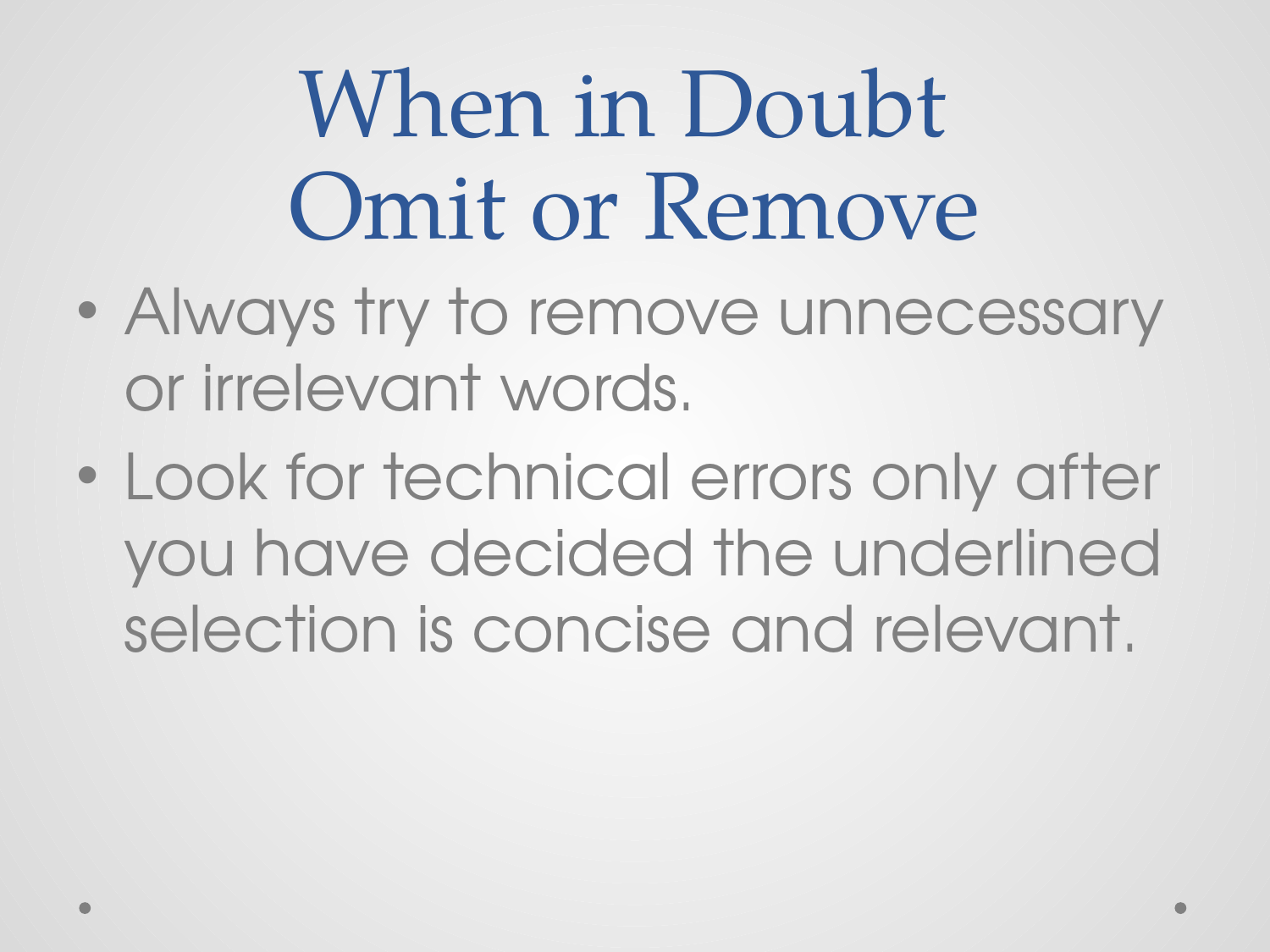

# When in Doubt Omit or Remove
Always try to remove unnecessary or irrelevant words.
Look for technical errors only after you have decided the underlined selection is concise and relevant.